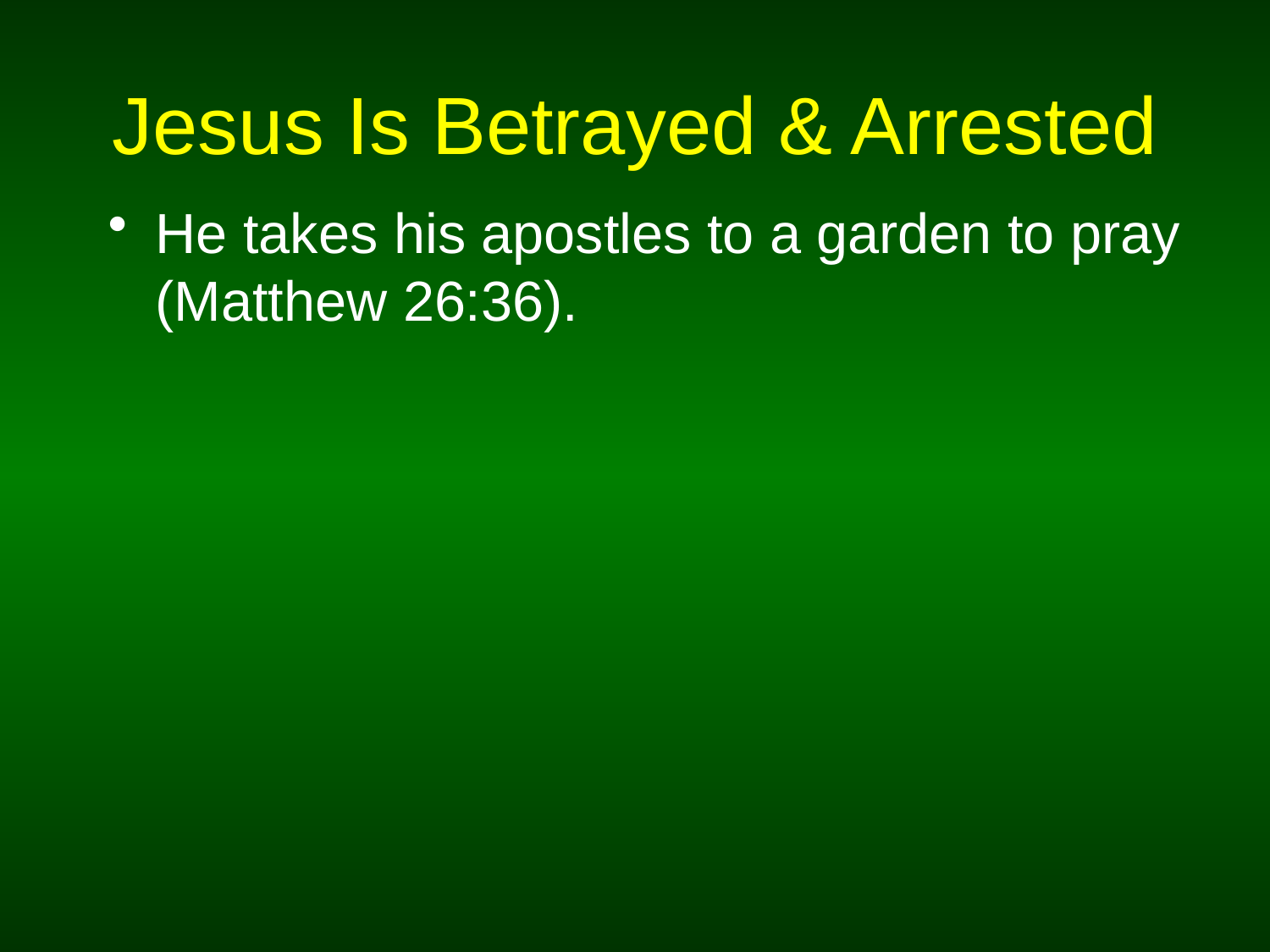

# Jesus Is Betrayed & Arrested
He takes his apostles to a garden to pray (Matthew 26:36).